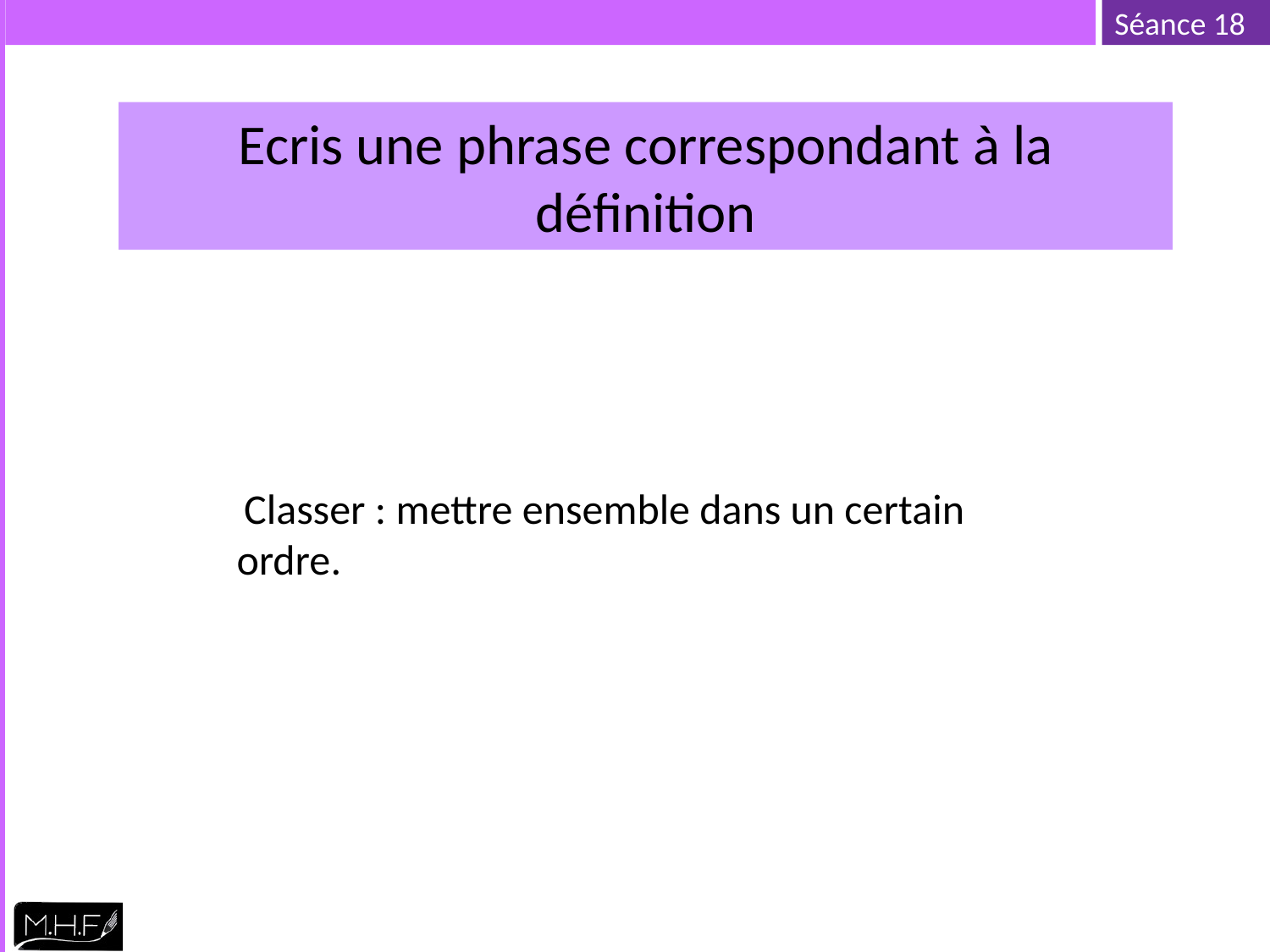

Ecris une phrase correspondant à la définition
 Classer : mettre ensemble dans un certain ordre.